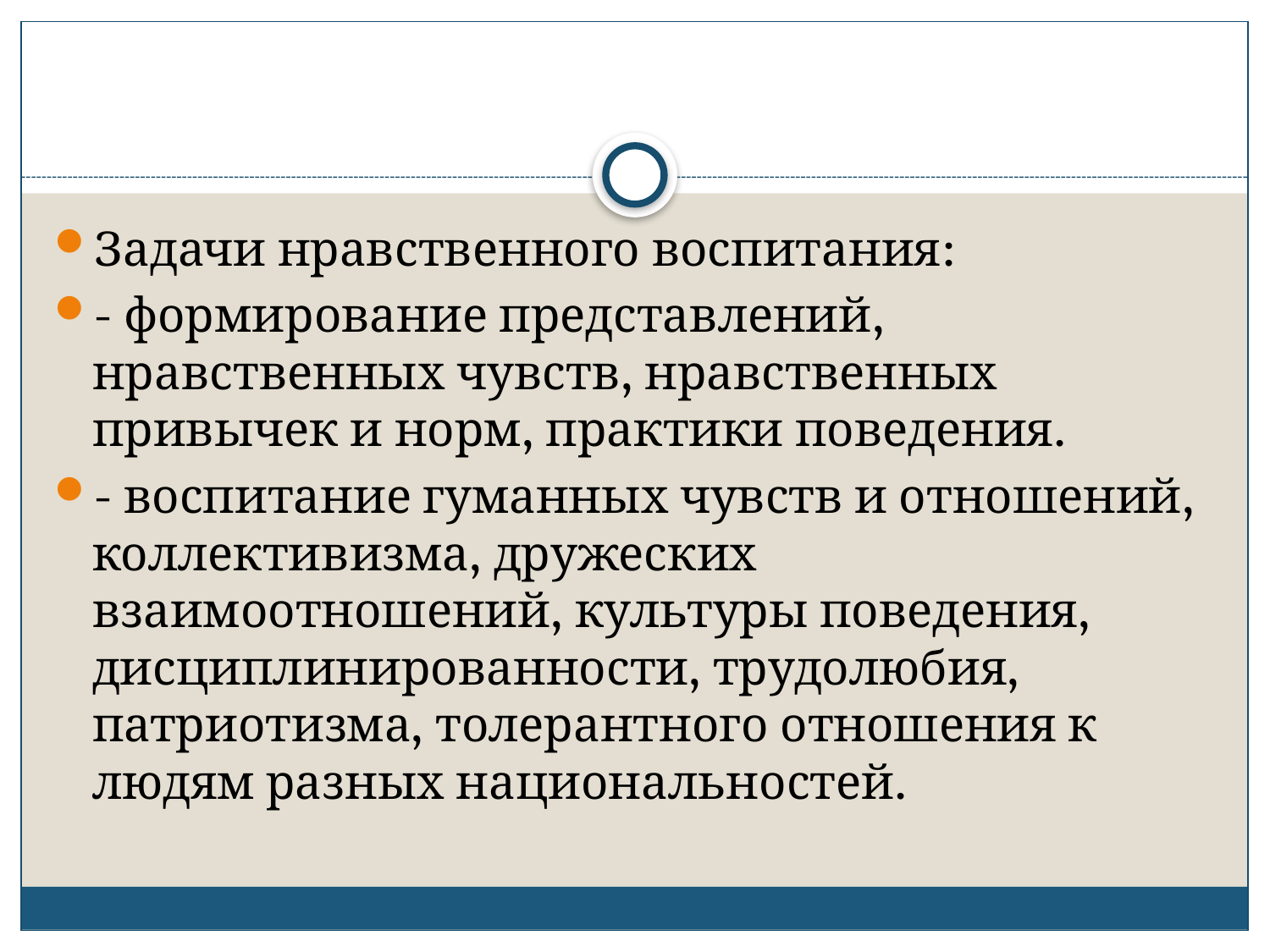

Задачи нравственного воспитания:
- формирование представлений, нравственных чувств, нравственных привычек и норм, практики поведения.
- воспитание гуманных чувств и отношений, коллективизма, дружеских взаимоотношений, культуры поведения, дисциплинированности, трудолюбия, патриотизма, толерантного отношения к людям разных национальностей.